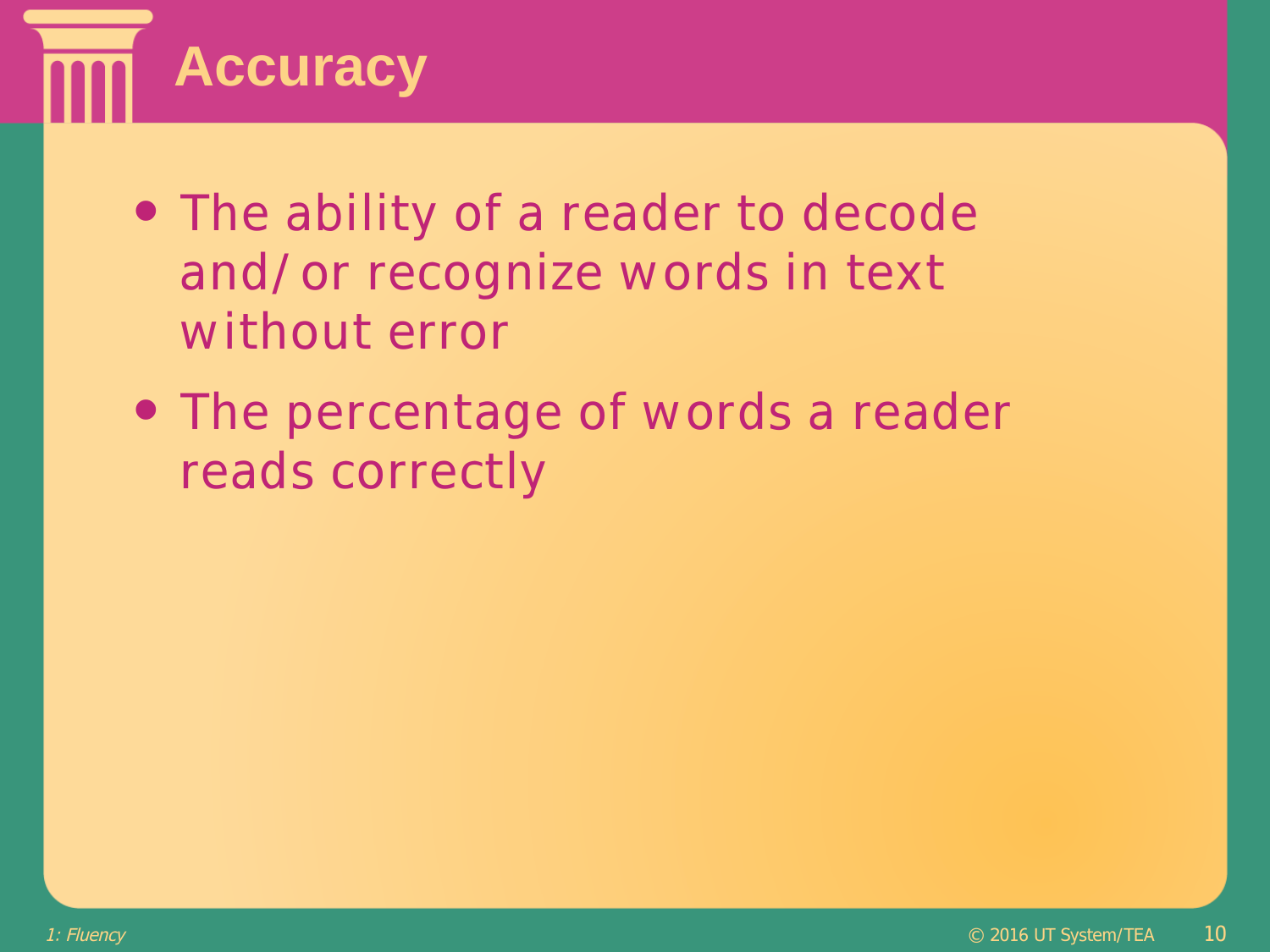

# Accuracy
The ability of a reader to decode and/or recognize words in text without error
The percentage of words a reader reads correctly